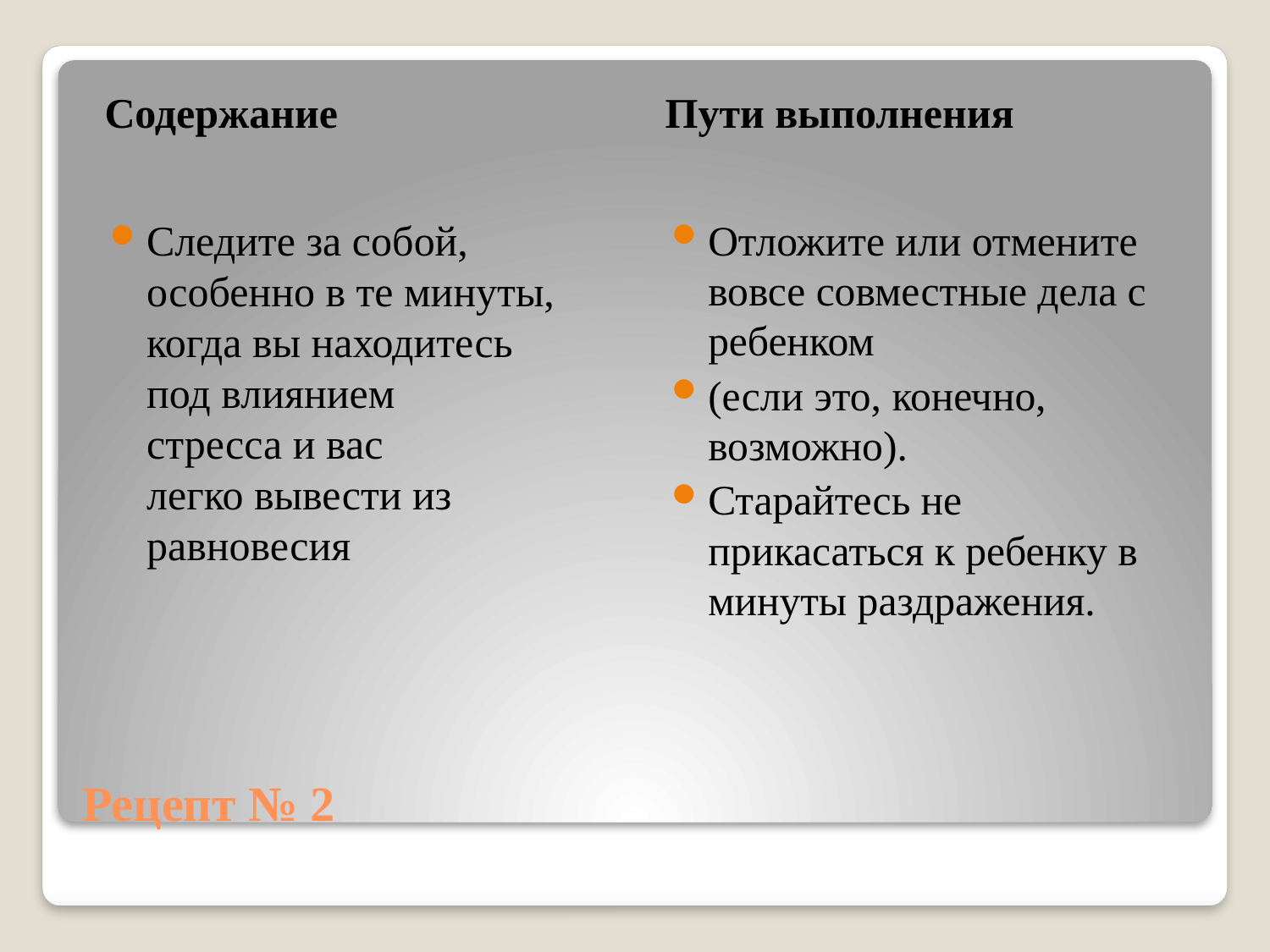

Содержание

Пути выполнения

Следите за собой, особенно в те минуты, когда вы находитесь под влиянием стресса и вас  легко вывести из равновесия
Отложите или отмените вовсе совместные дела с ребенком
(если это, конечно, возможно).
Старайтесь не прикасаться к ребенку в минуты раздражения.
# Рецепт № 2